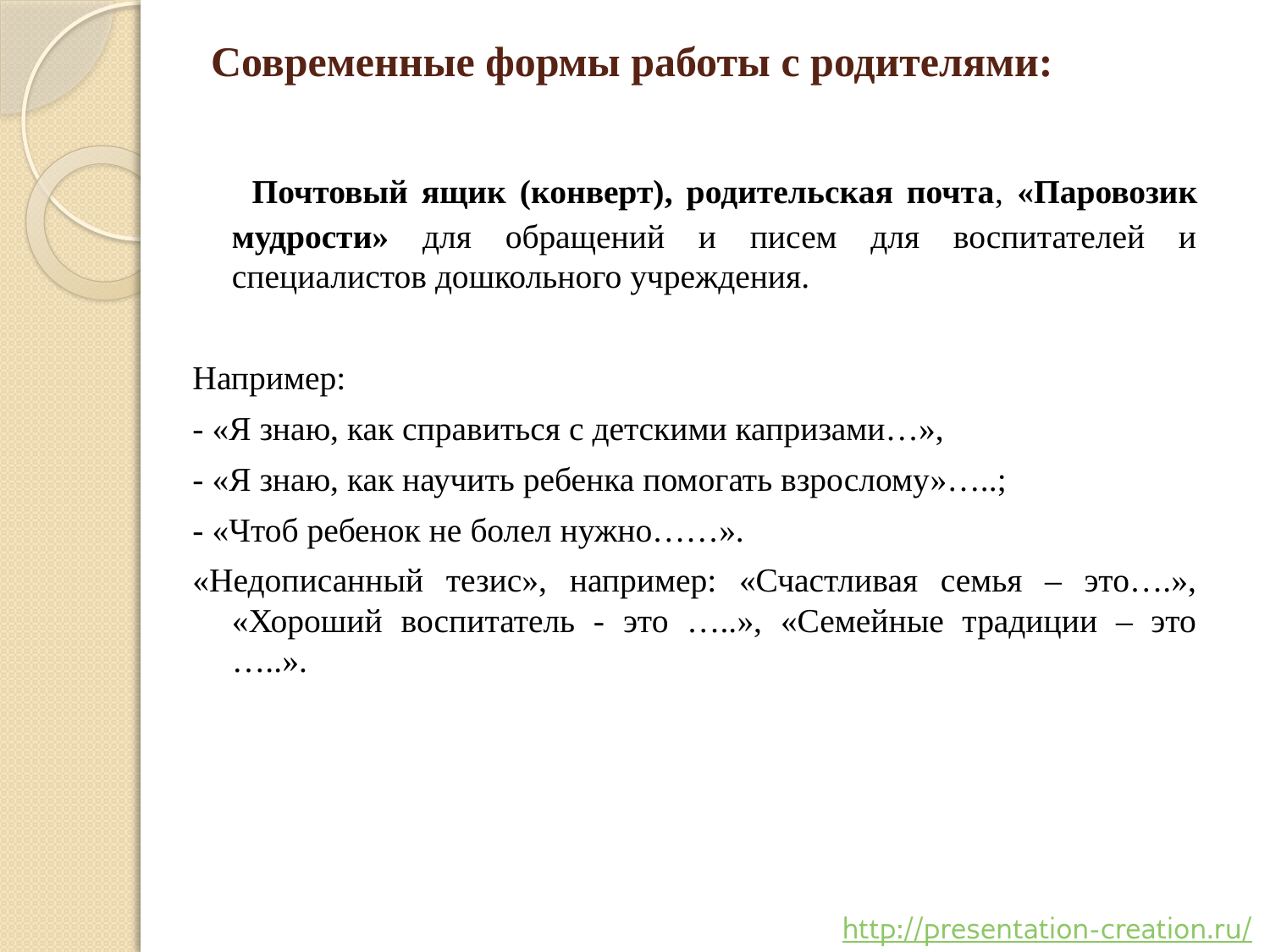

# Современные формы работы с родителями:
   Почтовый ящик (конверт), родительская почта, «Паровозик мудрости» для обращений и писем для воспитателей и специалистов дошкольного учреждения.

Например:
- «Я знаю, как справиться с детскими капризами…»,
- «Я знаю, как научить ребенка помогать взрослому»…..;
- «Чтоб ребенок не болел нужно……».
«Недописанный тезис», например: «Счастливая семья – это….», «Хороший воспитатель - это …..», «Семейные традиции – это …..».